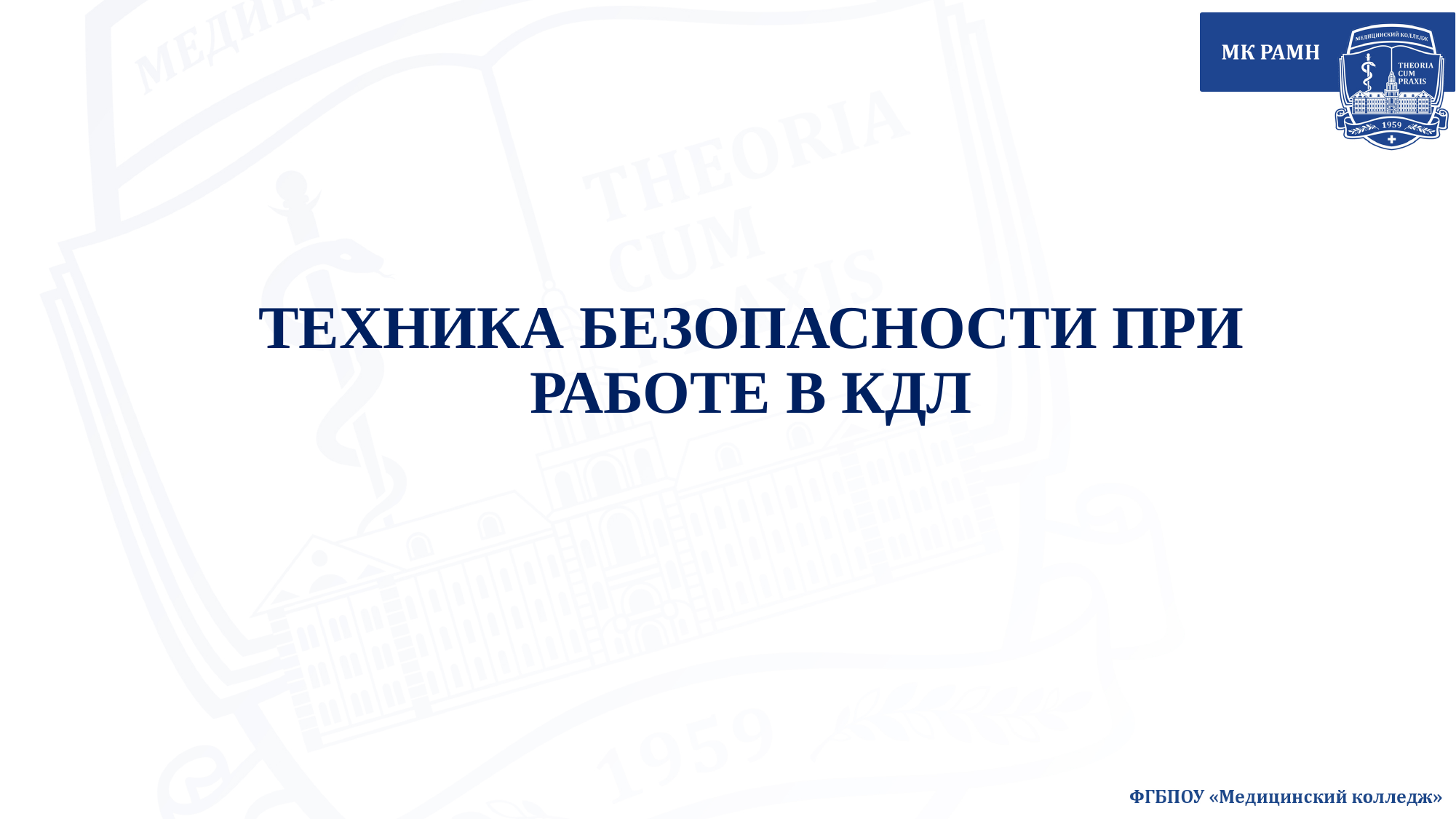

# ТЕХНИКА БЕЗОПАСНОСТИ ПРИ РАБОТЕ В КДЛ